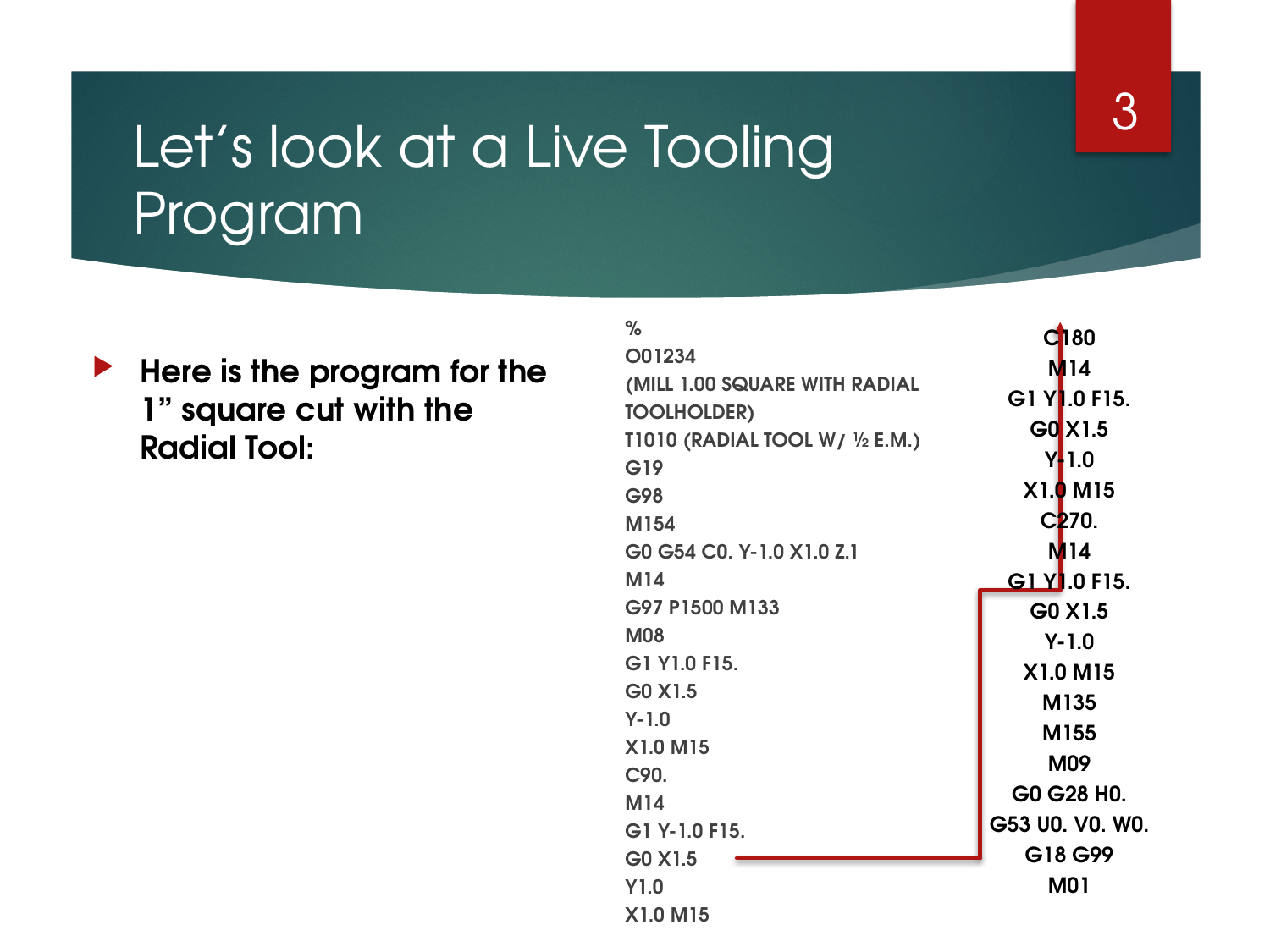

3
# Let’s look at a Live Tooling Program
%
O01234
(MILL 1.00 SQUARE WITH RADIAL TOOLHOLDER)
T1010 (RADIAL TOOL W/ ½ E.M.)
G19
G98
M154
G0 G54 C0. Y-1.0 X1.0 Z.1
M14
G97 P1500 M133
M08
G1 Y1.0 F15.
G0 X1.5
Y-1.0
X1.0 M15
C90.
M14
G1 Y-1.0 F15.
G0 X1.5
Y1.0
X1.0 M15

Here is the program for the 1” square cut with the Radial Tool:

C180
M14
G1 Y1.0 F15.
G0 X1.5
Y-1.0
X1.0 M15
C270.
M14
G1 Y1.0 F15.
G0 X1.5
Y-1.0
X1.0 M15
M135
M155
M09
G0 G28 H0.
G53 U0. V0. W0.
G18 G99
M01